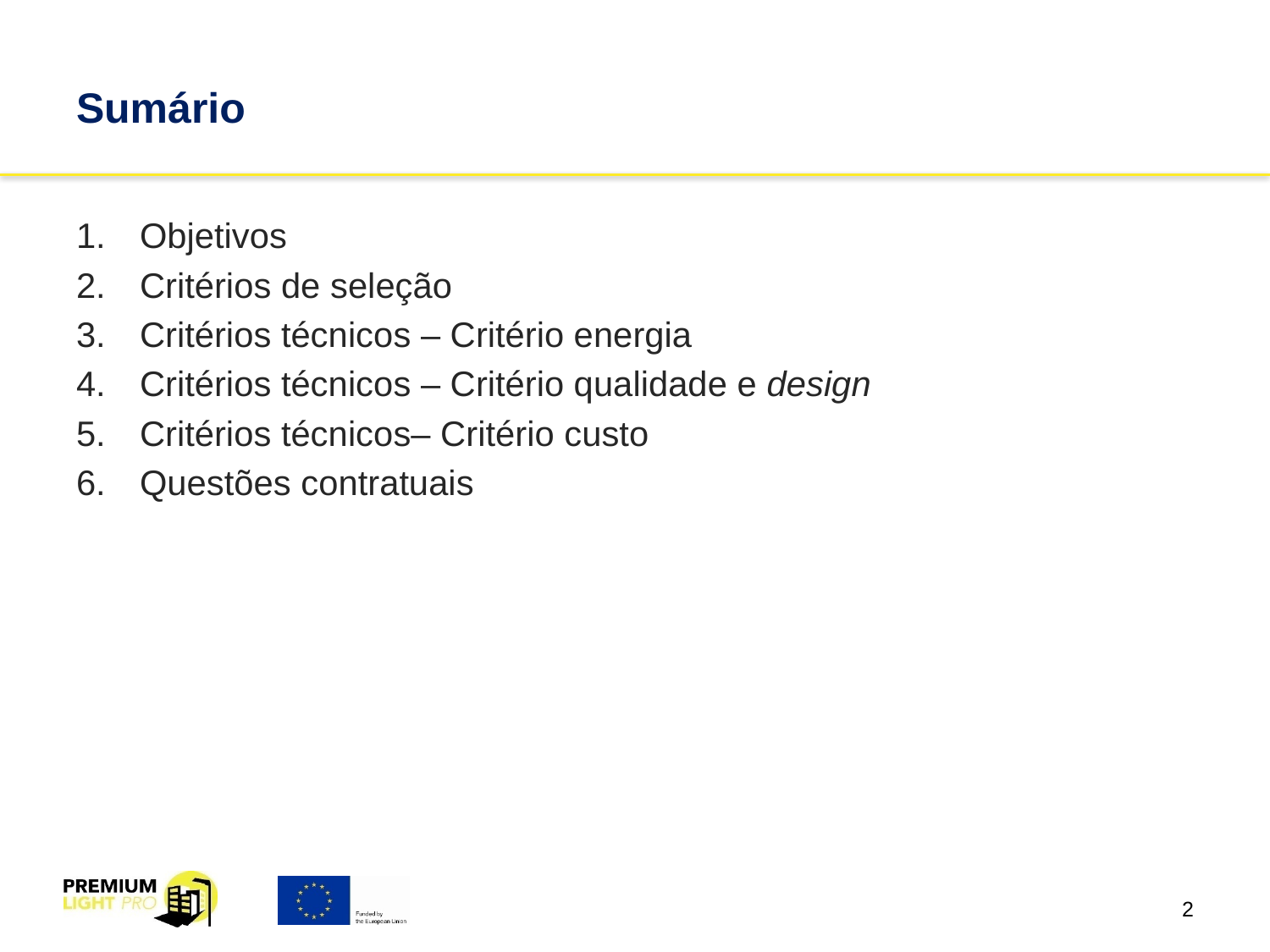

# Sumário
Objetivos
Critérios de seleção
Critérios técnicos – Critério energia
Critérios técnicos – Critério qualidade e design
Critérios técnicos– Critério custo
Questões contratuais